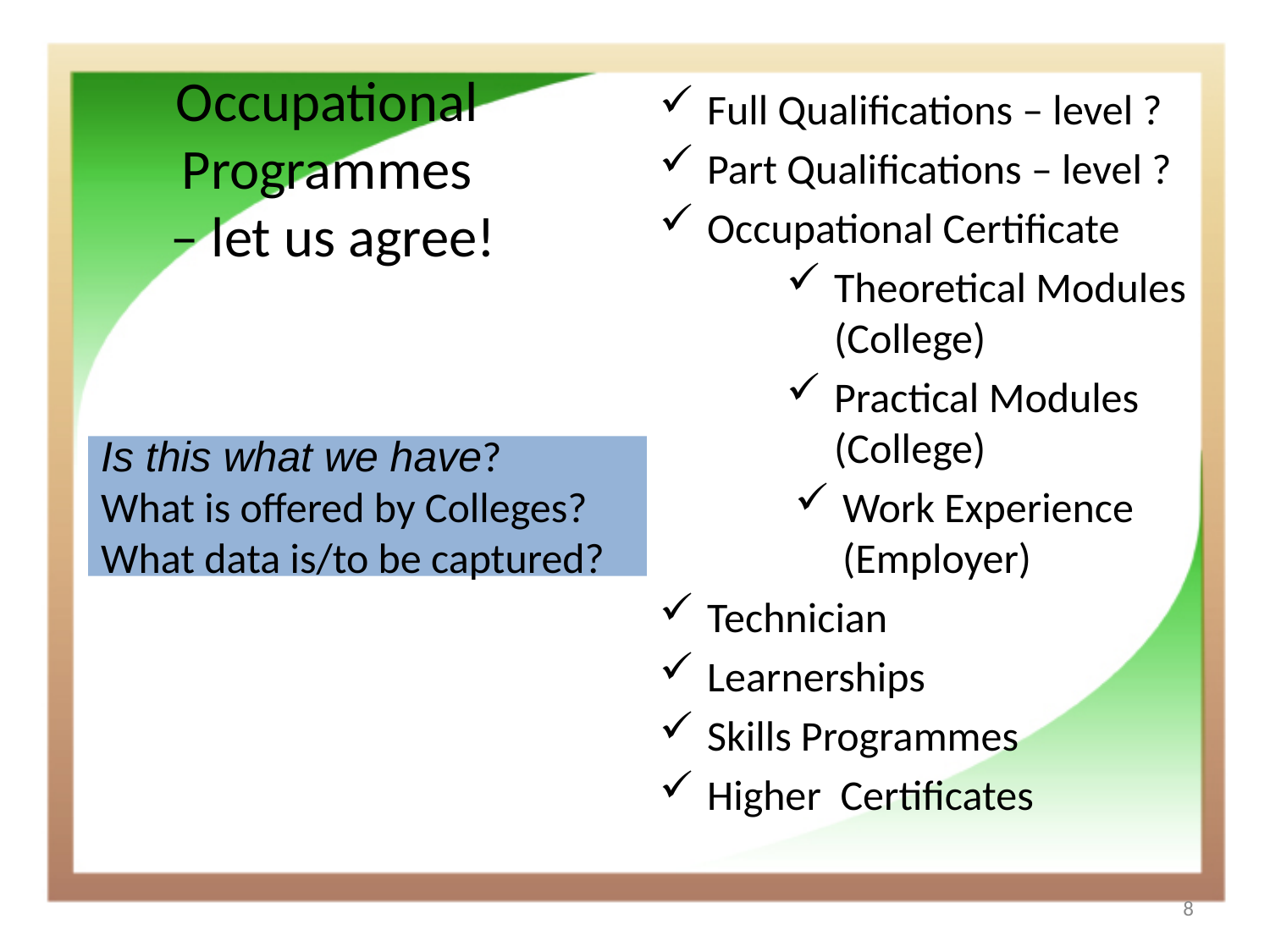

Occupational Programmes
 – let us agree!
Full Qualifications – level ?
Part Qualifications – level ?
Occupational Certificate
Theoretical Modules (College)
Practical Modules (College)
Work Experience (Employer)
Technician
Learnerships
Skills Programmes
Higher  Certificates

# Is this what we have? What is offered by Colleges? What data is/to be captured?
8